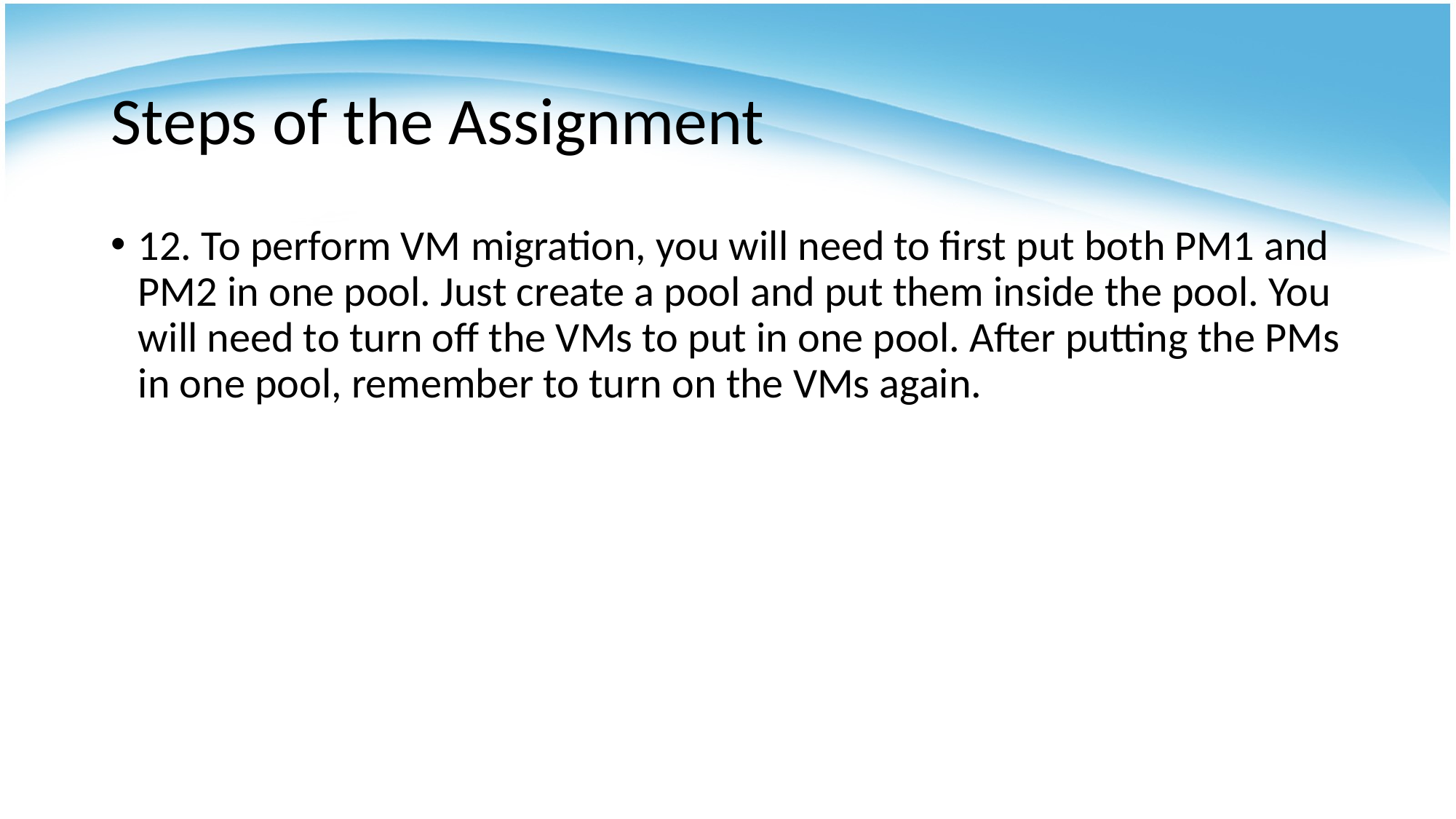

# Steps of the Assignment
12. To perform VM migration, you will need to first put both PM1 and PM2 in one pool. Just create a pool and put them inside the pool. You will need to turn off the VMs to put in one pool. After putting the PMs in one pool, remember to turn on the VMs again.